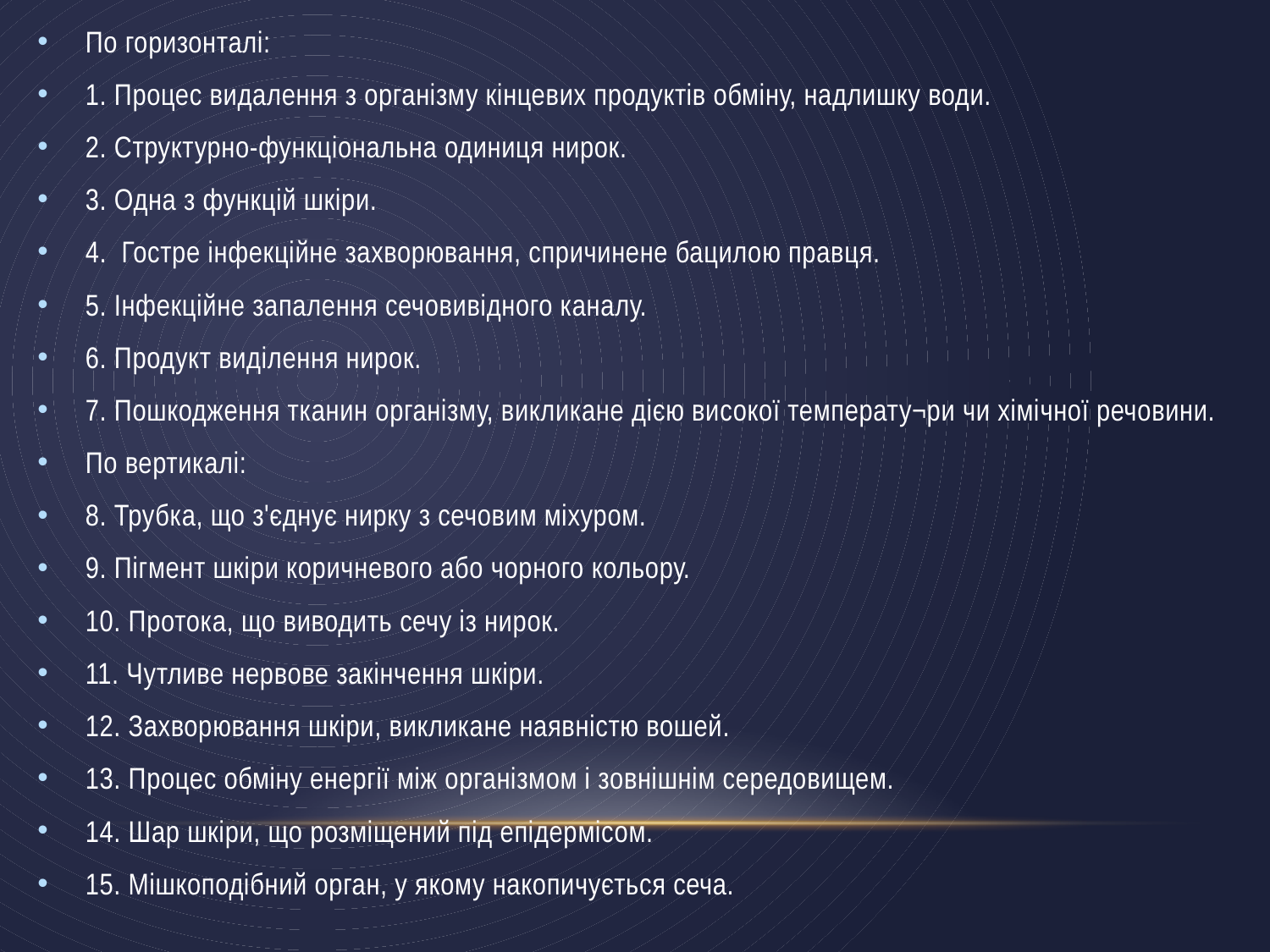

По горизонталі:
1. Процес видалення з організму кінцевих продуктів обміну, надлишку води.
2. Структурно-функціональна одиниця нирок.
3. Одна з функцій шкіри.
4.  Гостре інфекційне захворювання, спричинене бацилою правця.
5. Інфекційне запалення сечовивідного каналу.
6. Продукт виділення нирок.
7. Пошкодження тканин організму, викликане дією високої температу¬ри чи хімічної речовини.
По вертикалі:
8. Трубка, що з'єднує нирку з сечовим міхуром.
9. Пігмент шкіри коричневого або чорного кольору.
10. Протока, що виводить сечу із нирок.
11. Чутливе нервове закінчення шкіри.
12. Захворювання шкіри, викликане наявністю вошей.
13. Процес обміну енергії між організмом і зовнішнім середовищем.
14. Шар шкіри, що розміщений під епідермісом.
15. Мішкоподібний орган, у якому накопичується сеча.